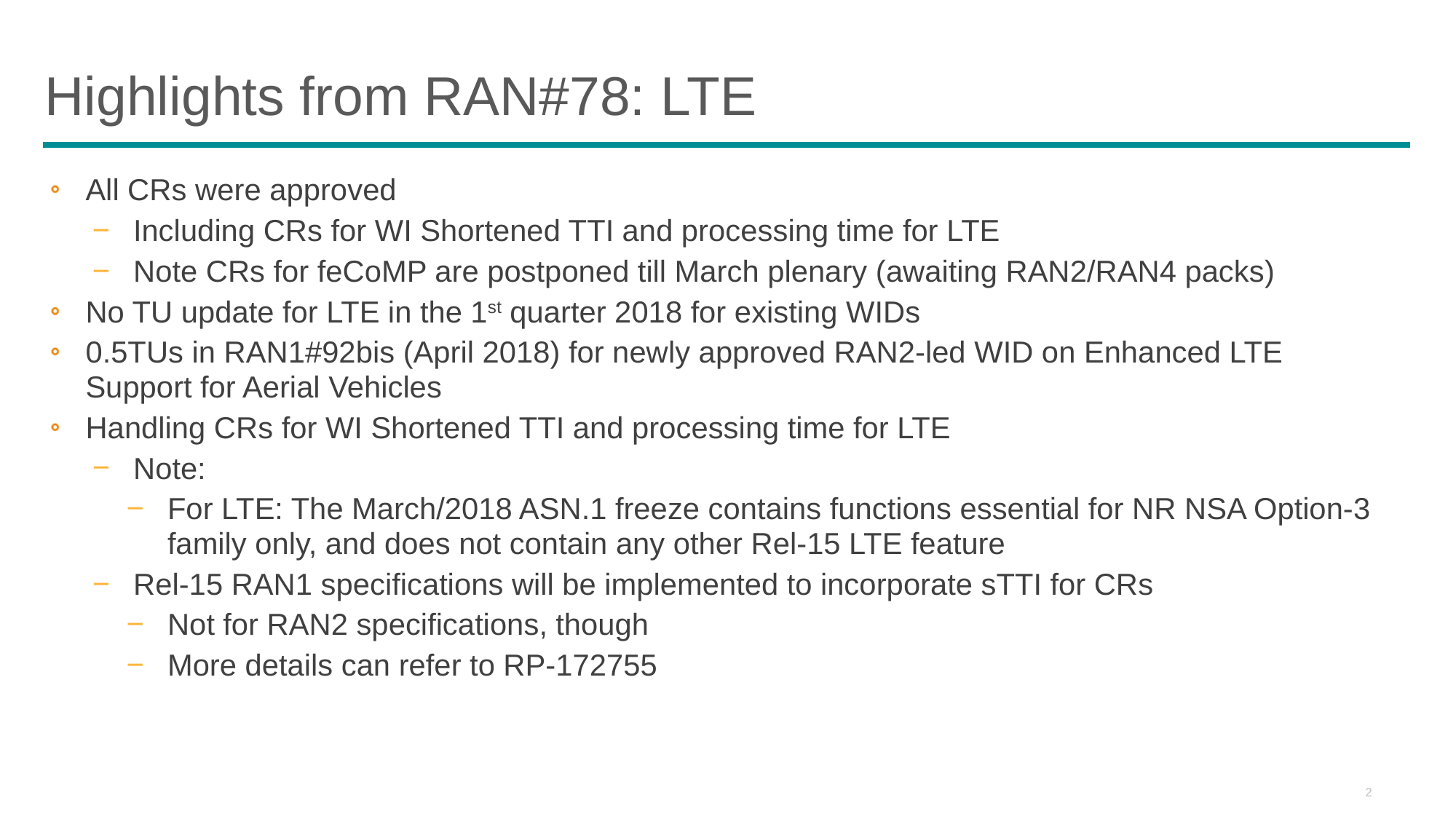

# Highlights from RAN#78: LTE
All CRs were approved
Including CRs for WI Shortened TTI and processing time for LTE
Note CRs for feCoMP are postponed till March plenary (awaiting RAN2/RAN4 packs)
No TU update for LTE in the 1st quarter 2018 for existing WIDs
0.5TUs in RAN1#92bis (April 2018) for newly approved RAN2-led WID on Enhanced LTE Support for Aerial Vehicles
Handling CRs for WI Shortened TTI and processing time for LTE
Note:
For LTE: The March/2018 ASN.1 freeze contains functions essential for NR NSA Option-3 family only, and does not contain any other Rel-15 LTE feature
Rel-15 RAN1 specifications will be implemented to incorporate sTTI for CRs
Not for RAN2 specifications, though
More details can refer to RP-172755